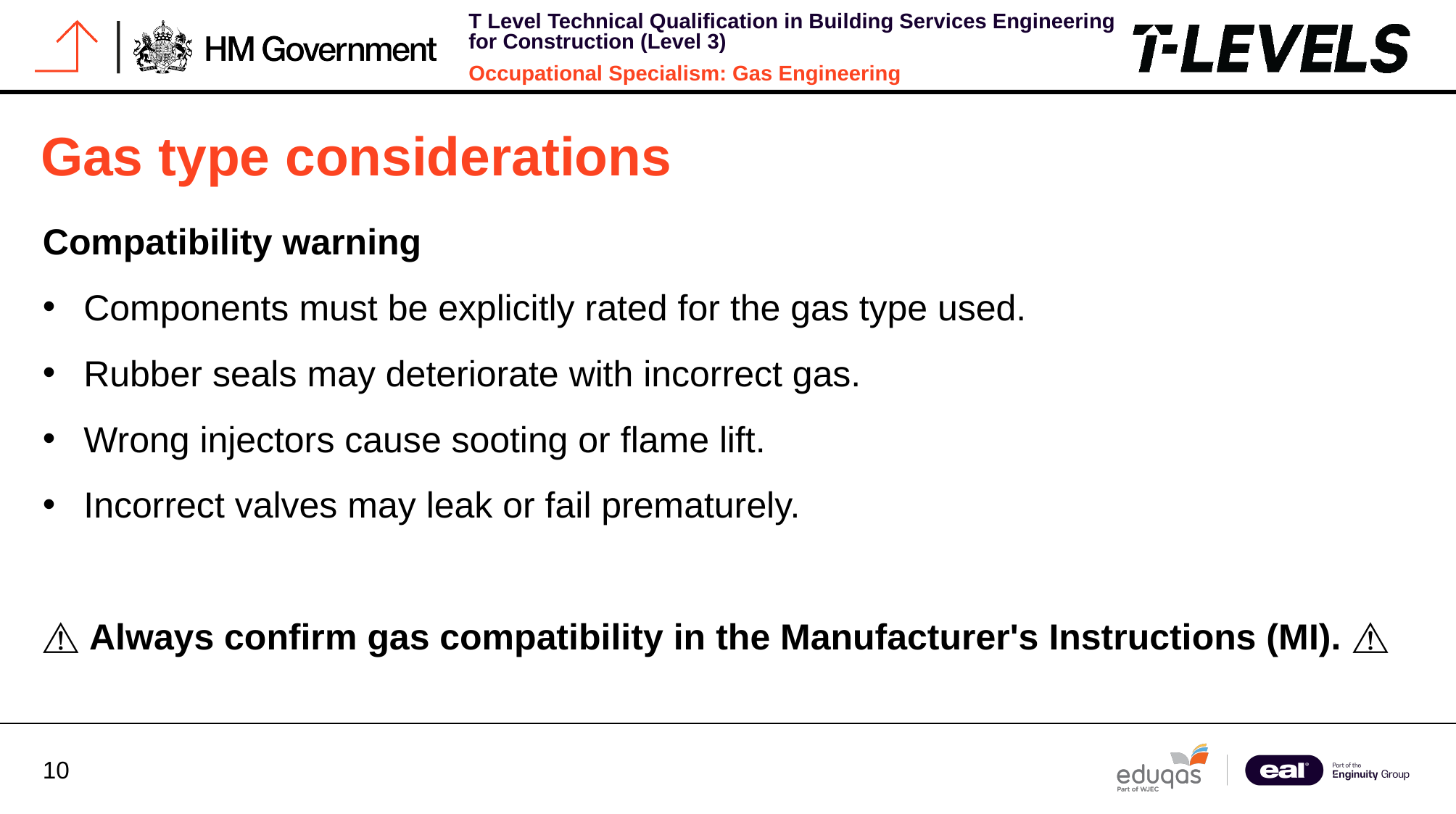

# Gas type considerations
Compatibility warning
Components must be explicitly rated for the gas type used.
Rubber seals may deteriorate with incorrect gas.
Wrong injectors cause sooting or flame lift.
Incorrect valves may leak or fail prematurely.

⚠️ Always confirm gas compatibility in the Manufacturer's Instructions (MI). ⚠️